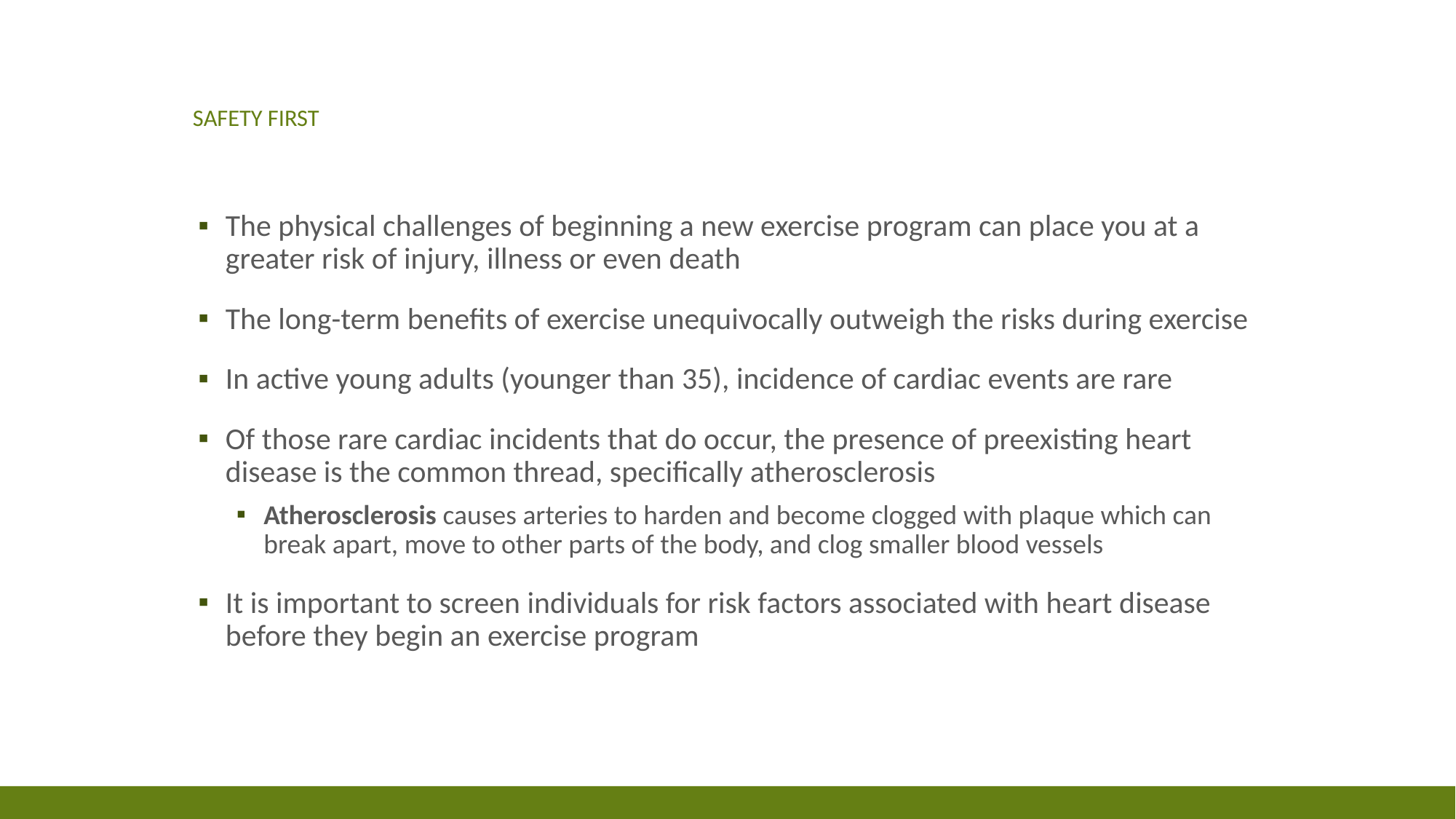

# Safety First
The physical challenges of beginning a new exercise program can place you at a greater risk of injury, illness or even death
The long-term benefits of exercise unequivocally outweigh the risks during exercise
In active young adults (younger than 35), incidence of cardiac events are rare
Of those rare cardiac incidents that do occur, the presence of preexisting heart disease is the common thread, specifically atherosclerosis
Atherosclerosis causes arteries to harden and become clogged with plaque which can break apart, move to other parts of the body, and clog smaller blood vessels
It is important to screen individuals for risk factors associated with heart disease before they begin an exercise program